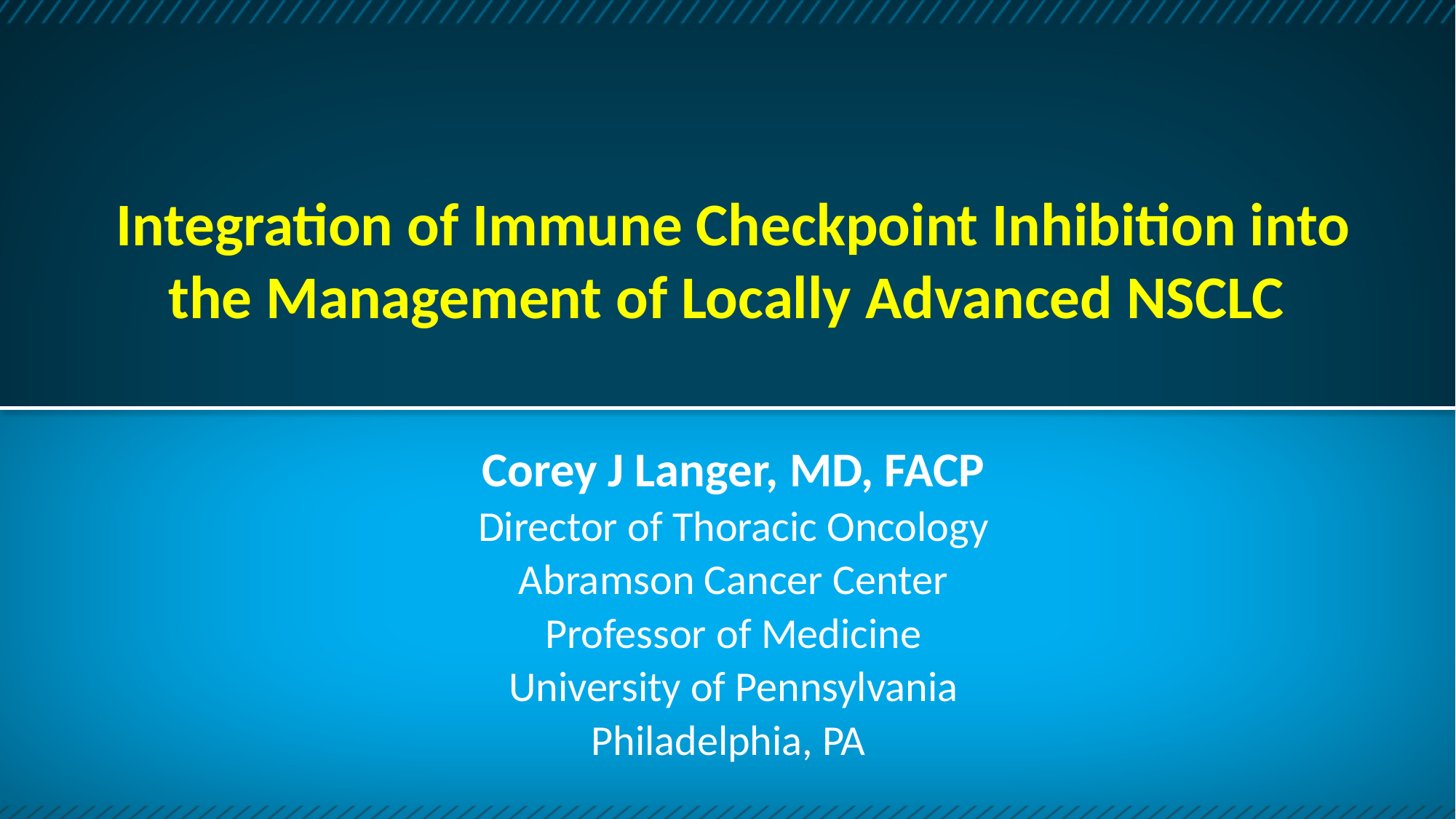

# Integration of Immune Checkpoint Inhibition into the Management of Locally Advanced NSCLC
Corey J Langer, MD, FACP
Director of Thoracic Oncology
Abramson Cancer Center
Professor of Medicine
University of Pennsylvania
Philadelphia, PA